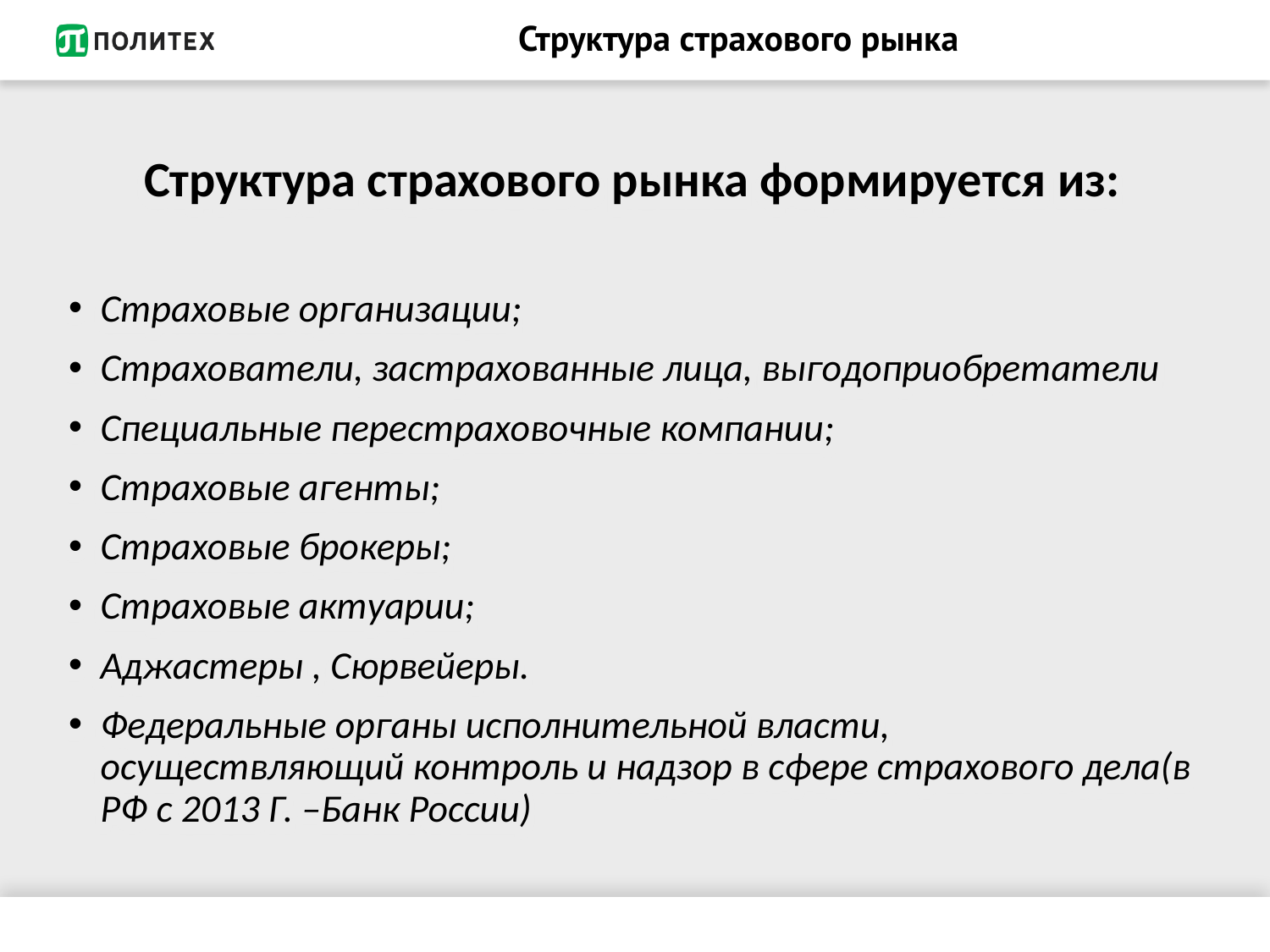

# Структура страхового рынка
Структура страхового рынка формируется из:

Страховые организации;
Страхователи, застрахованные лица, выгодоприобретатели
Специальные перестраховочные компании;
Страховые агенты;
Страховые брокеры;
Страховые актуарии;
Аджастеры , Сюрвейеры.
Федеральные органы исполнительной власти, осуществляющий контроль и надзор в сфере страхового дела(в РФ c 2013 Г. –Банк России)